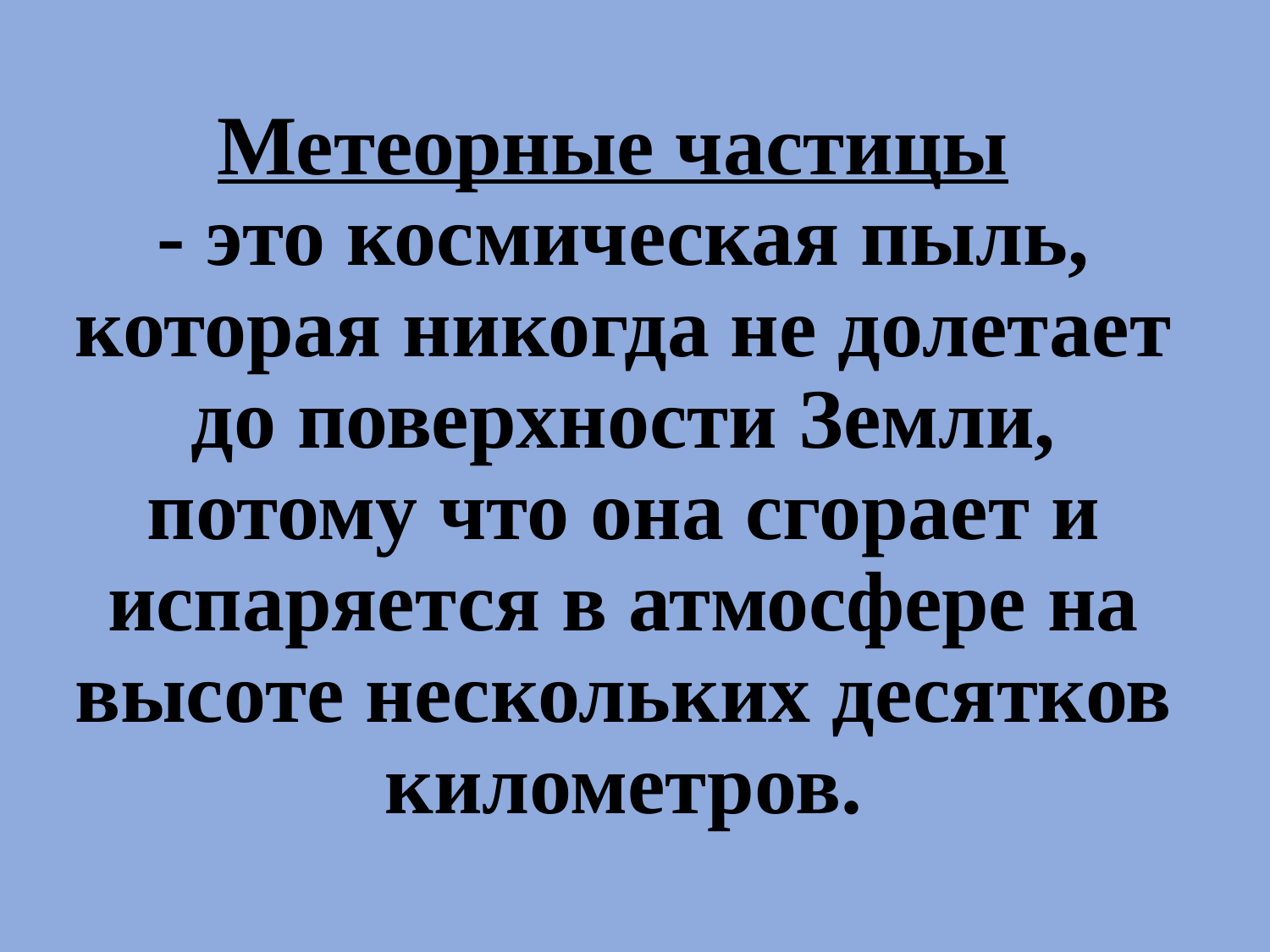

# Метеорные частицы - это космическая пыль, которая никогда не долетает до поверхности Земли, потому что она сгорает и испаряется в атмосфере на высоте нескольких десятков километров.